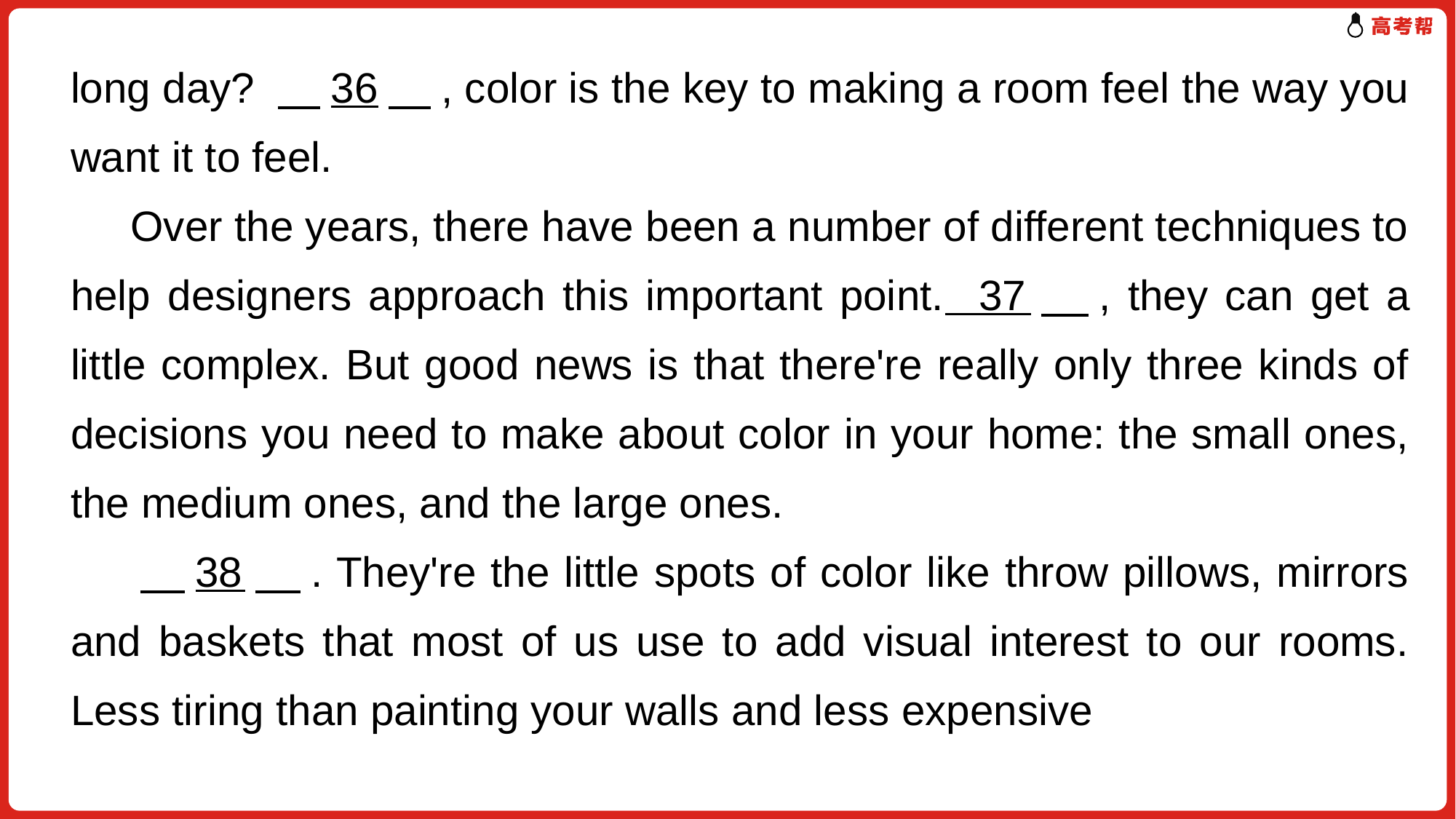

long day? 　36　, color is the key to making a room feel the way you want it to feel.
     Over the years, there have been a number of different techniques to help designers approach this important point.  37　, they can get a little complex. But good news is that there're really only three kinds of decisions you need to make about color in your home: the small ones, the medium ones, and the large ones.
　  　38　. They're the little spots of color like throw pillows, mirrors and baskets that most of us use to add visual interest to our rooms. Less tiring than painting your walls and less expensive